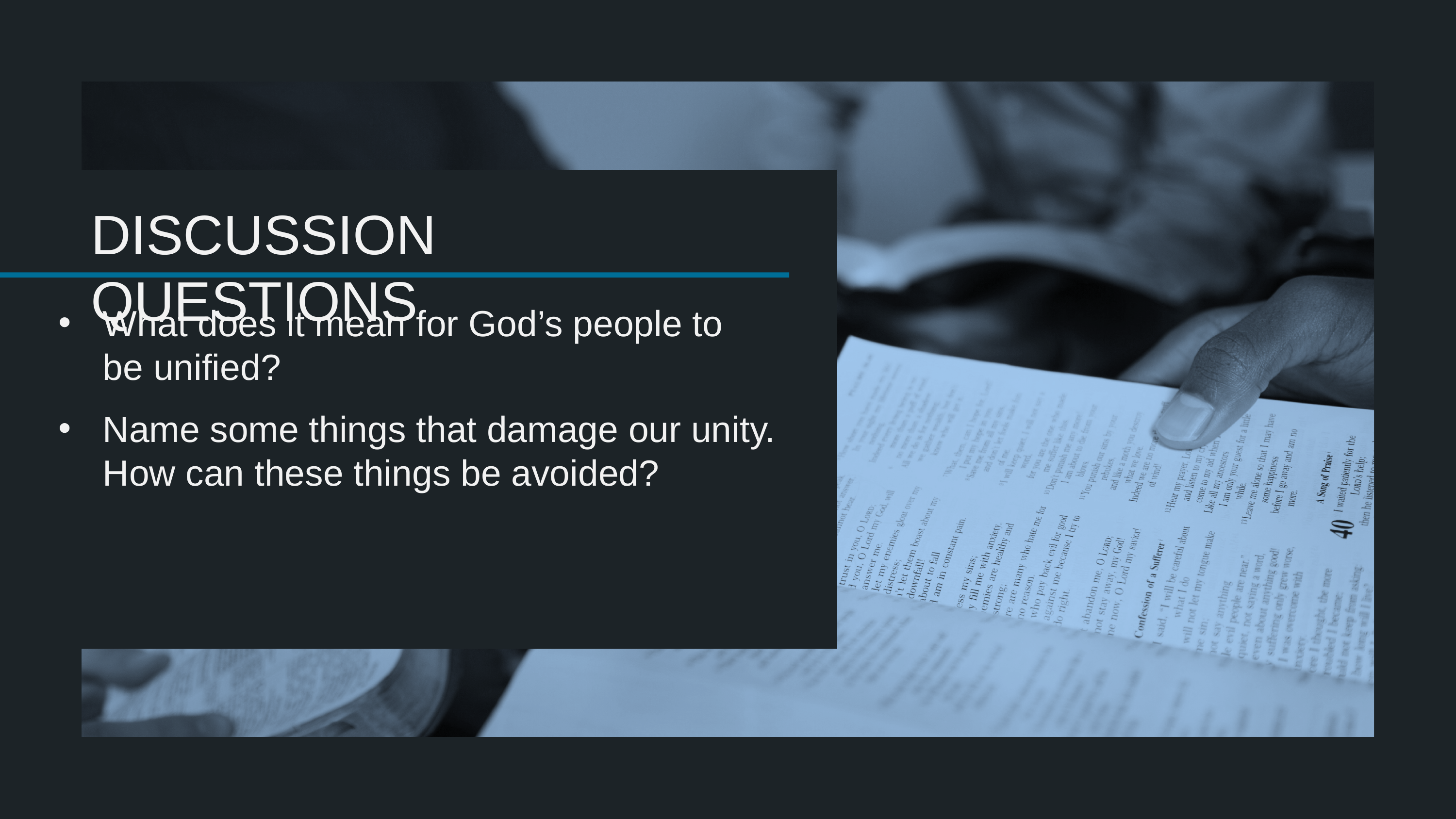

What does it mean for God’s people to
be unified?
Name some things that damage our unity. How can these things be avoided?